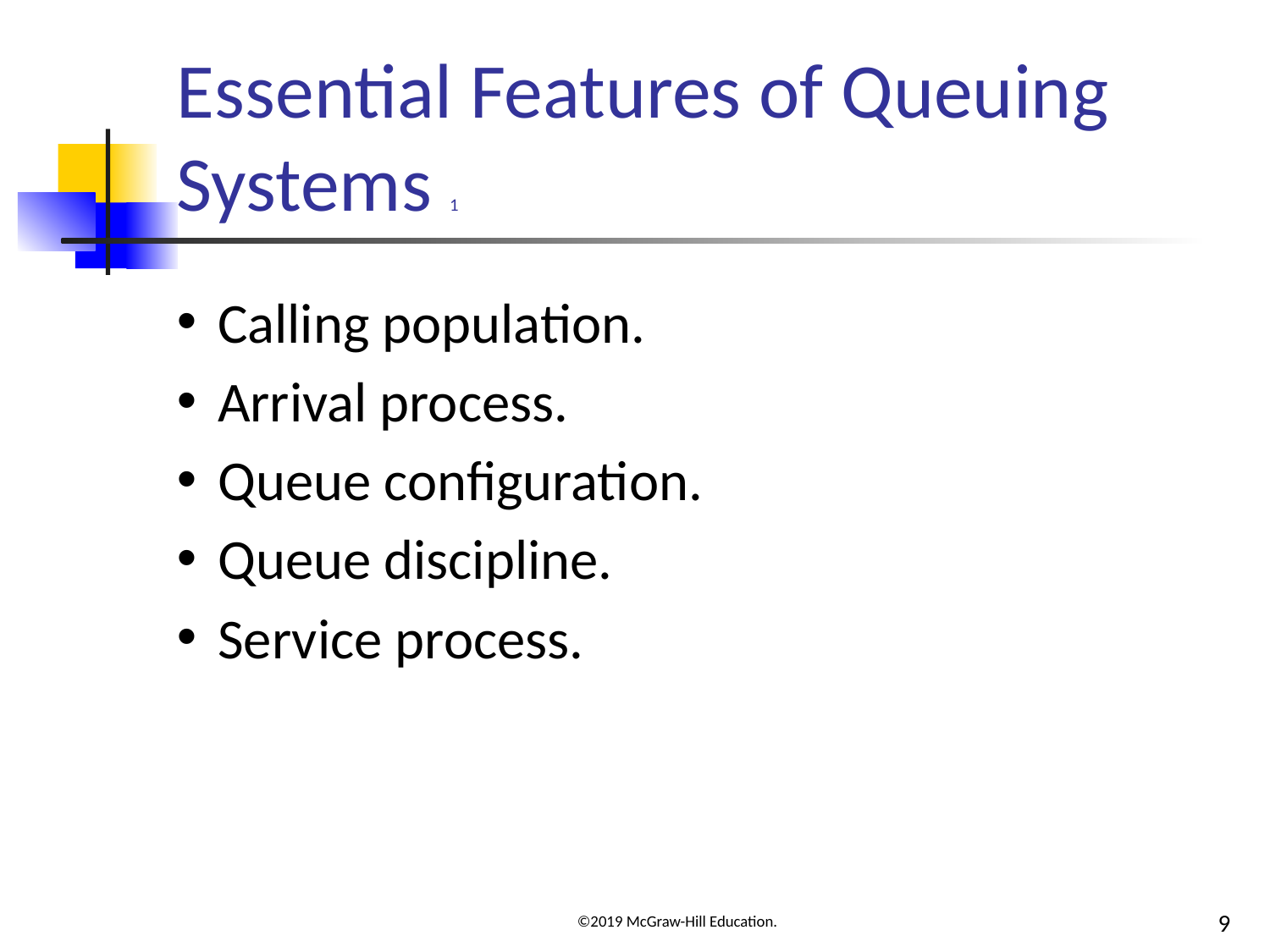

# Essential Features of Queuing Systems 1
Calling population.
Arrival process.
Queue configuration.
Queue discipline.
Service process.